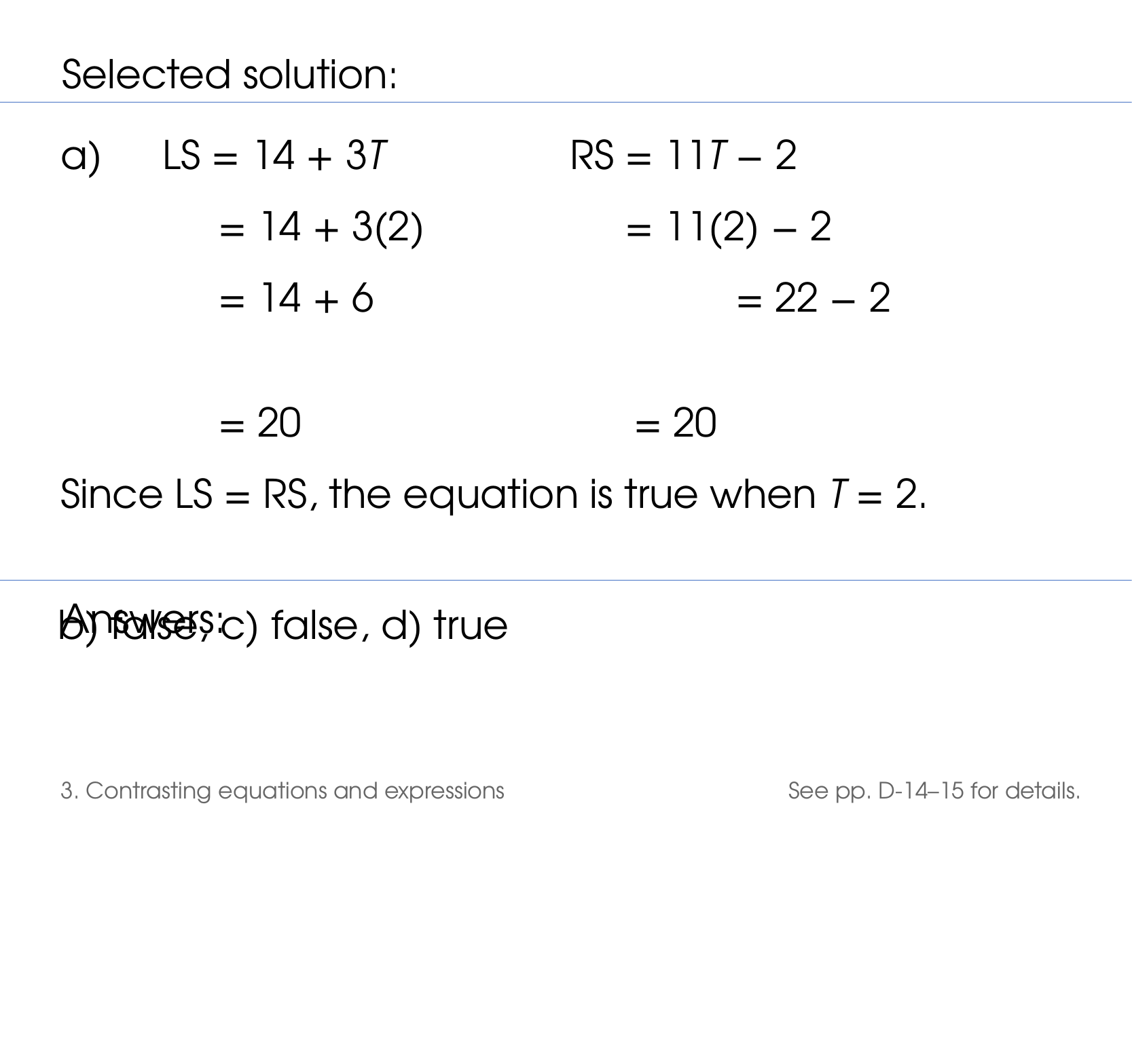

Selected solution:
a) 	LS = 14 + 3T		RS = 11T − 2
  	     = 14 + 3(2)		     = 11(2) − 2
	     = 14 + 6		               = 22 − 2
	     = 20		               = 20
Since LS = RS, the equation is true when T = 2.
Answers:
b) false, c) false, d) true
3. Contrasting equations and expressions
See pp. D-14–15 for details.